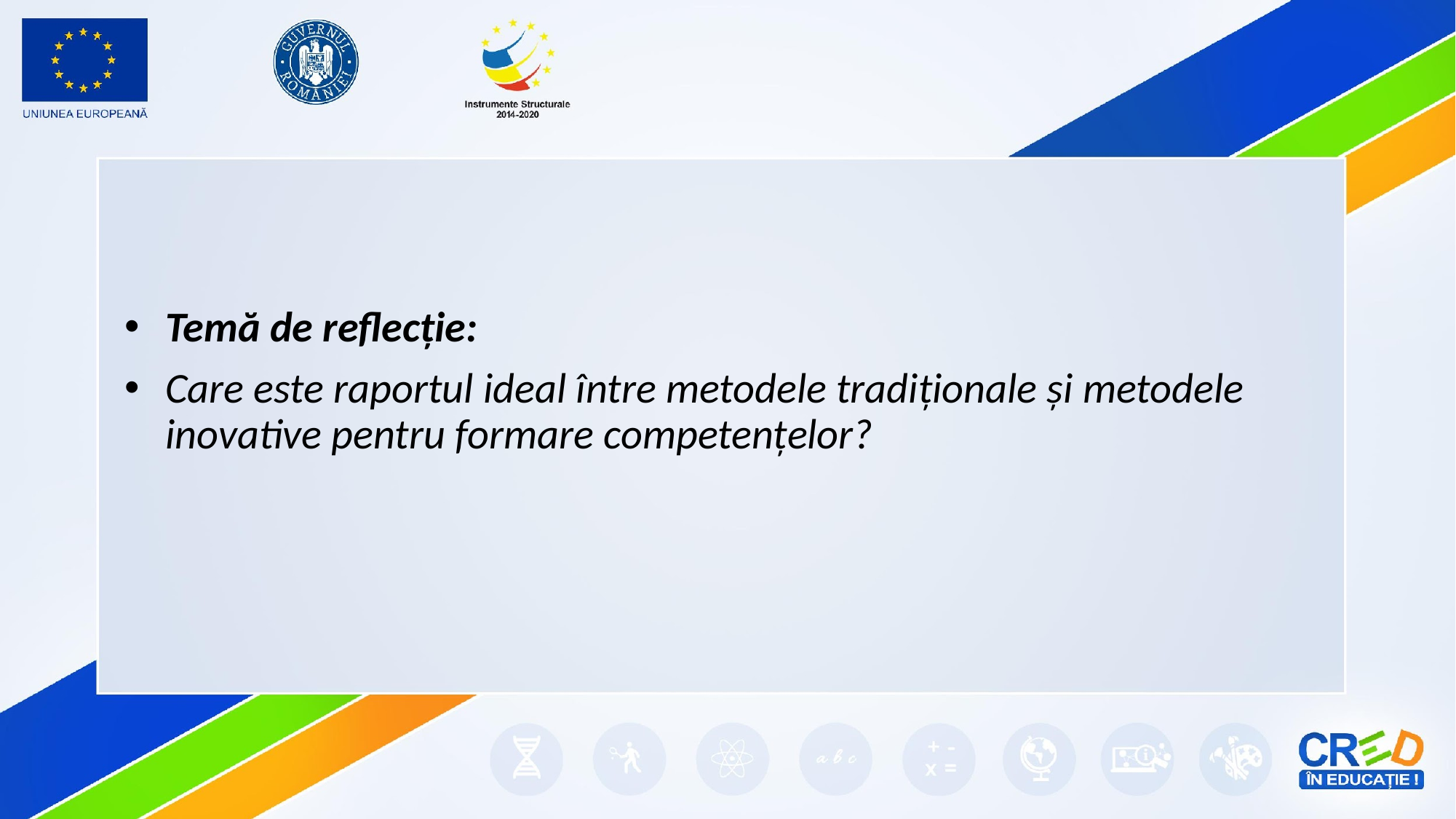

#
Temă de reflecție:
Care este raportul ideal între metodele tradiționale și metodele inovative pentru formare competențelor?